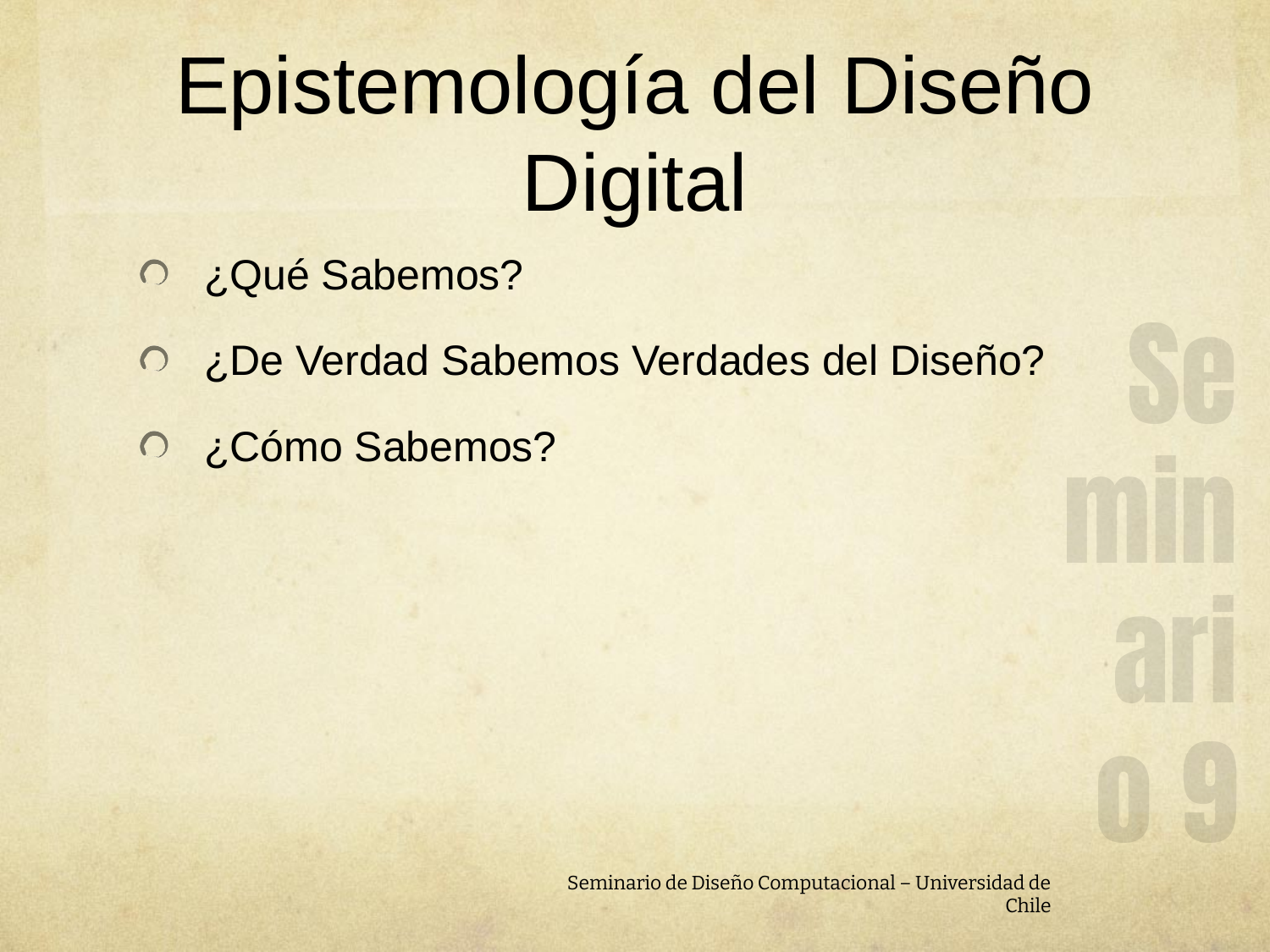

# Epistemología del Diseño Digital
 Seminario 9
¿Qué Sabemos?
¿De Verdad Sabemos Verdades del Diseño?
¿Cómo Sabemos?
Seminario de Diseño Computacional – Universidad de Chile